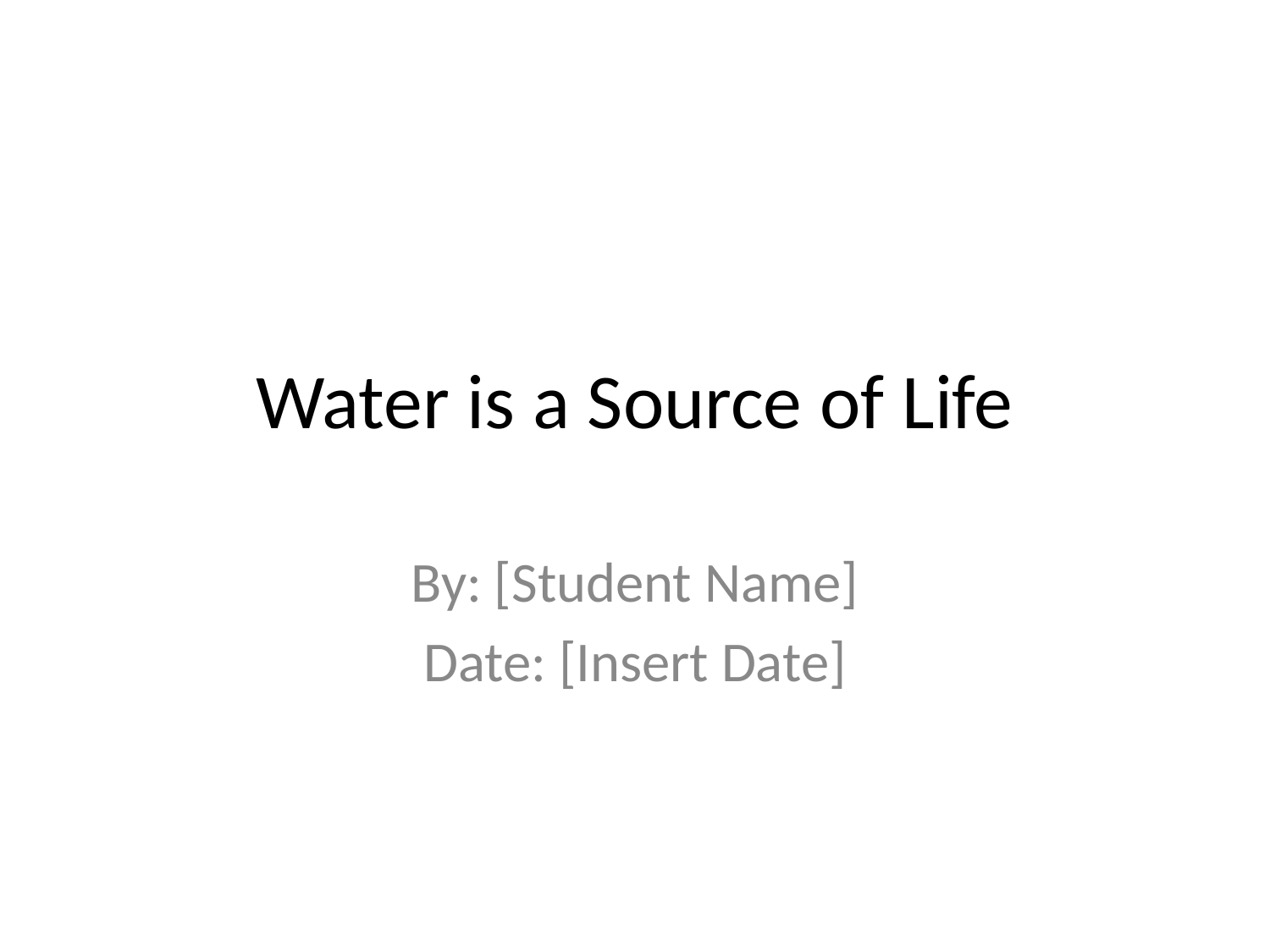

# Water is a Source of Life
By: [Student Name]
Date: [Insert Date]